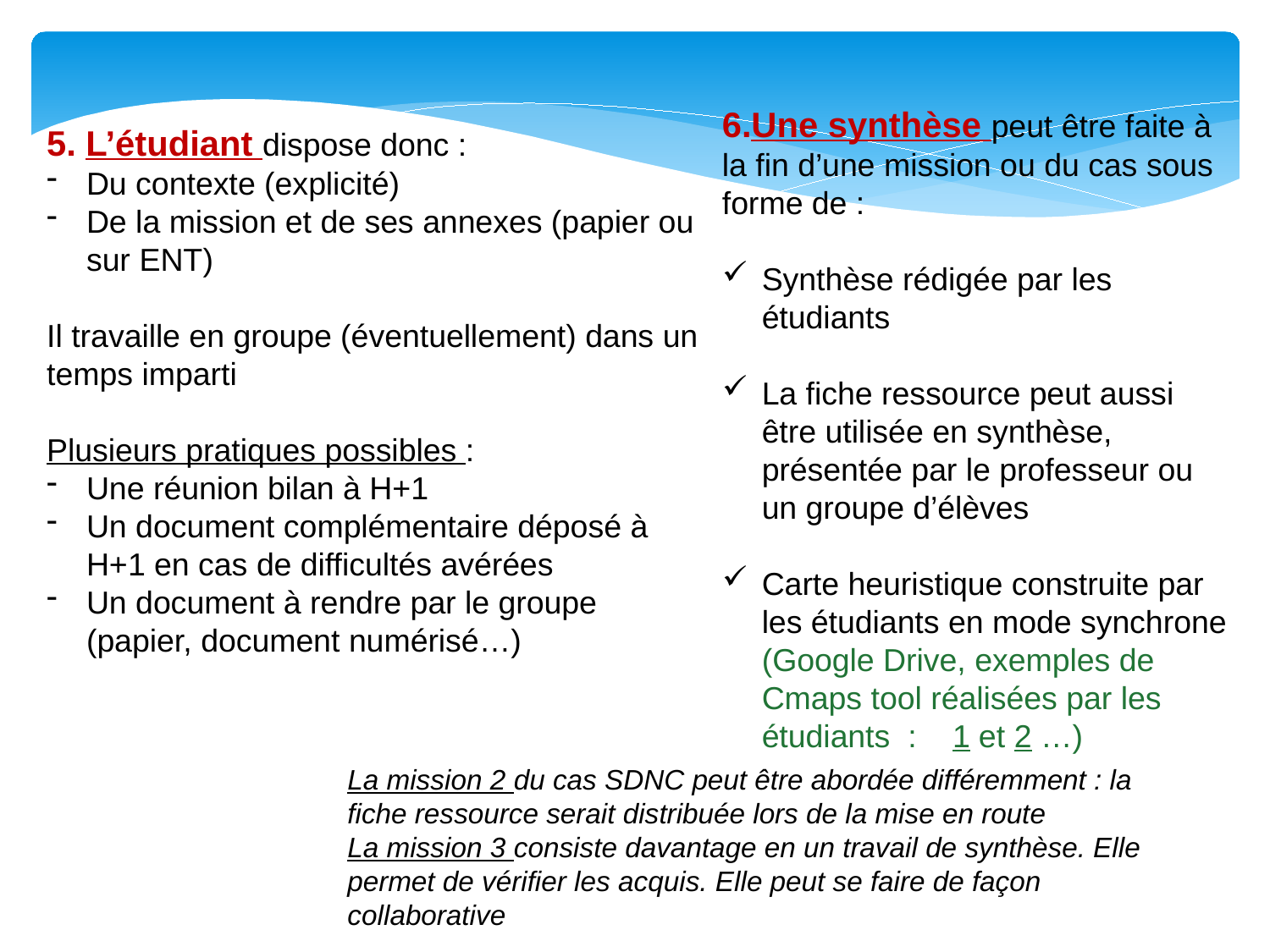

6.Une synthèse peut être faite à la fin d’une mission ou du cas sous forme de :

Synthèse rédigée par les étudiants

La fiche ressource peut aussi être utilisée en synthèse, présentée par le professeur ou un groupe d’élèves

Carte heuristique construite par les étudiants en mode synchrone (Google Drive, exemples de Cmaps tool réalisées par les étudiants  :    1 et 2 …)

5. L’étudiant dispose donc :
Du contexte (explicité)
De la mission et de ses annexes (papier ou sur ENT)

Il travaille en groupe (éventuellement) dans un temps imparti

Plusieurs pratiques possibles :
Une réunion bilan à H+1
Un document complémentaire déposé à H+1 en cas de difficultés avérées
Un document à rendre par le groupe (papier, document numérisé…)
La mission 2 du cas SDNC peut être abordée différemment : la fiche ressource serait distribuée lors de la mise en route
La mission 3 consiste davantage en un travail de synthèse. Elle permet de vérifier les acquis. Elle peut se faire de façon collaborative